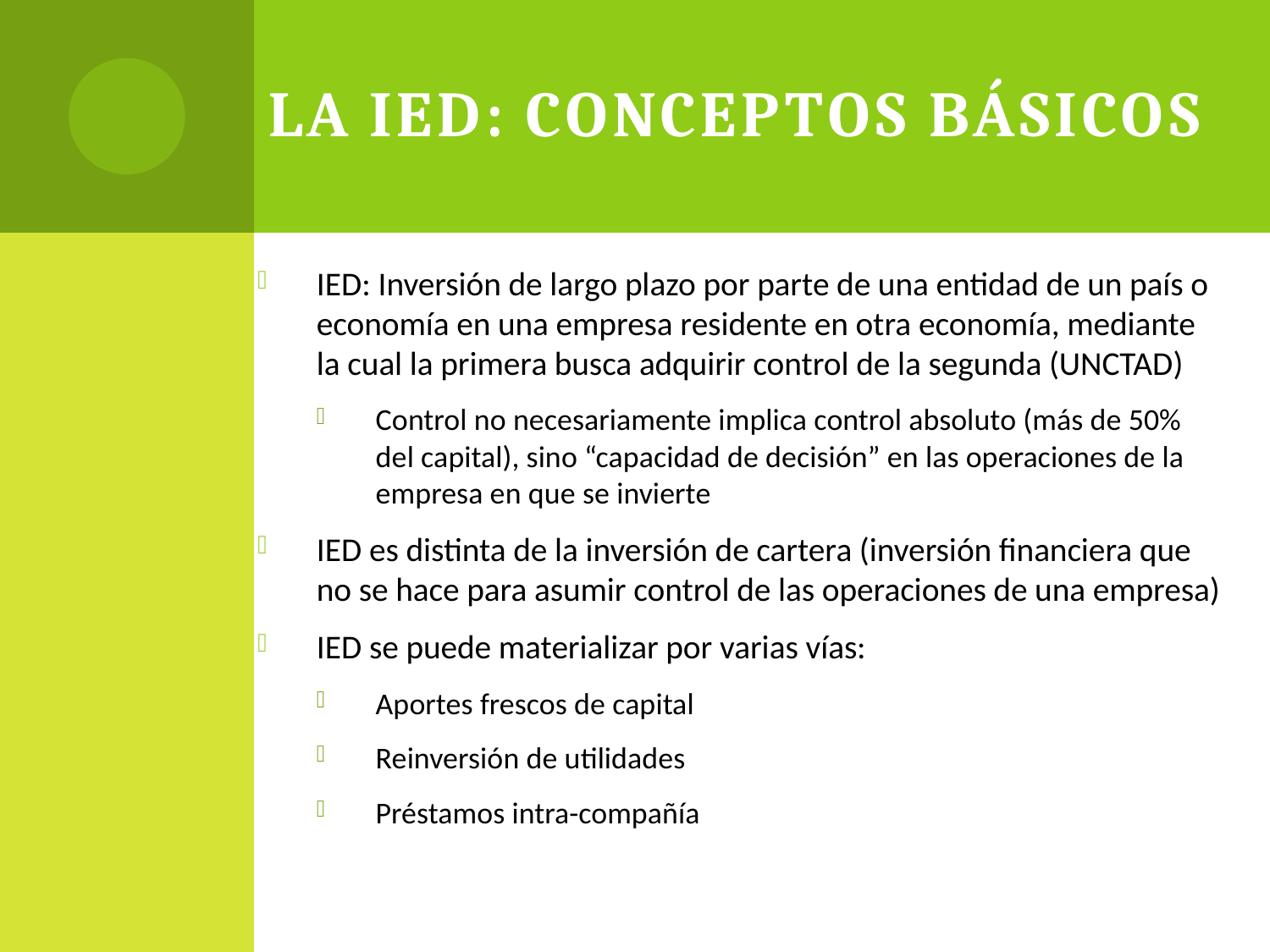

# La IED: Conceptos básicos
IED: Inversión de largo plazo por parte de una entidad de un país o economía en una empresa residente en otra economía, mediante la cual la primera busca adquirir control de la segunda (UNCTAD)
Control no necesariamente implica control absoluto (más de 50% del capital), sino “capacidad de decisión” en las operaciones de la empresa en que se invierte
IED es distinta de la inversión de cartera (inversión financiera que no se hace para asumir control de las operaciones de una empresa)
IED se puede materializar por varias vías:
Aportes frescos de capital
Reinversión de utilidades
Préstamos intra-compañía